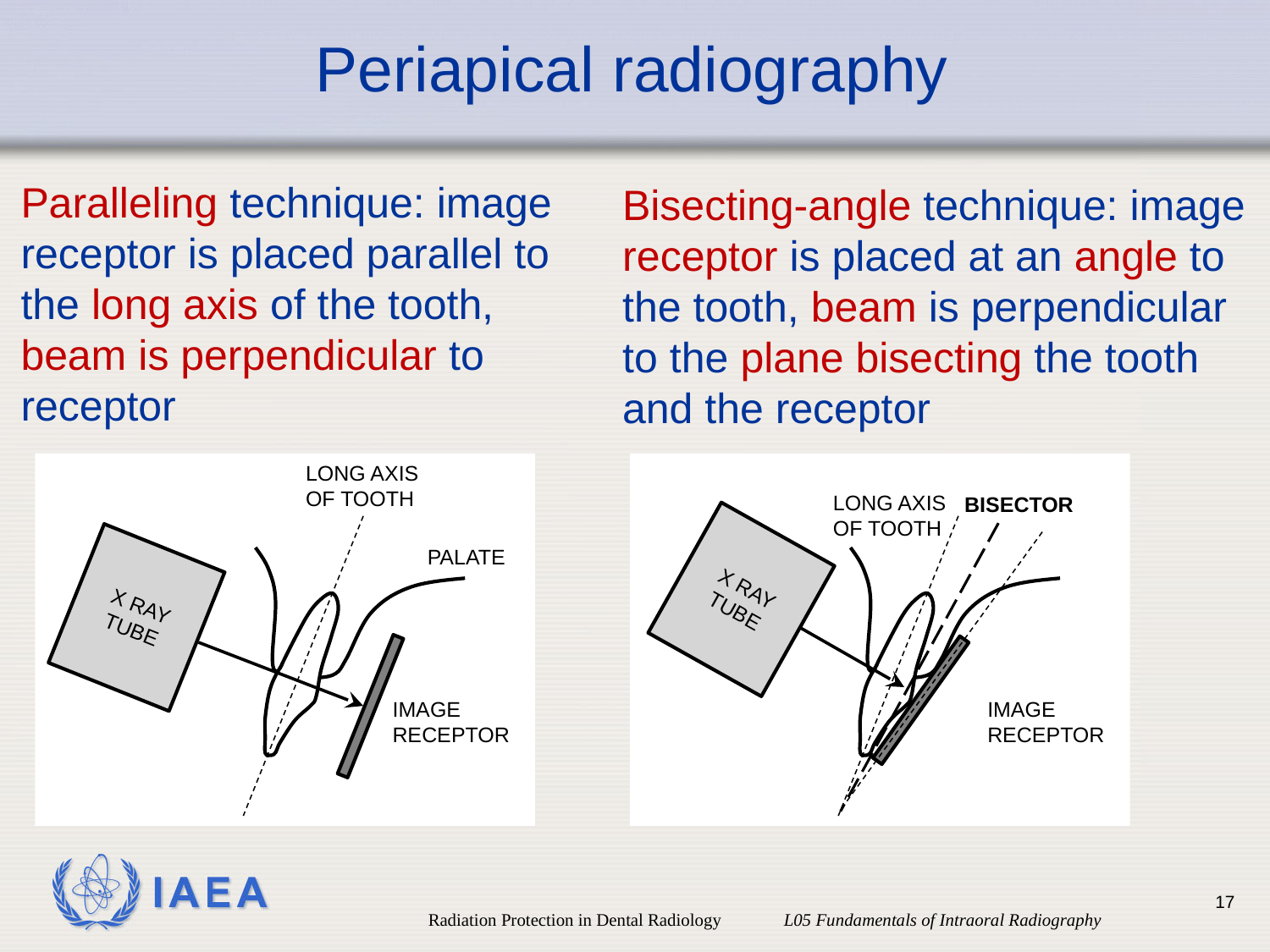

# Periapical radiography
Paralleling technique: image receptor is placed parallel to the long axis of the tooth, beam is perpendicular to receptor
Bisecting-angle technique: image receptor is placed at an angle to the tooth, beam is perpendicular to the plane bisecting the tooth and the receptor

LONG AXIS OF TOOTH
X RAY TUBE

IMAGE
RECEPTOR

LONG AXIS OF TOOTH
X RAY TUBE

IMAGE
RECEPTOR
BISECTOR
PALATE
17
Radiation Protection in Dental Radiology              L05 Fundamentals of Intraoral Radiography